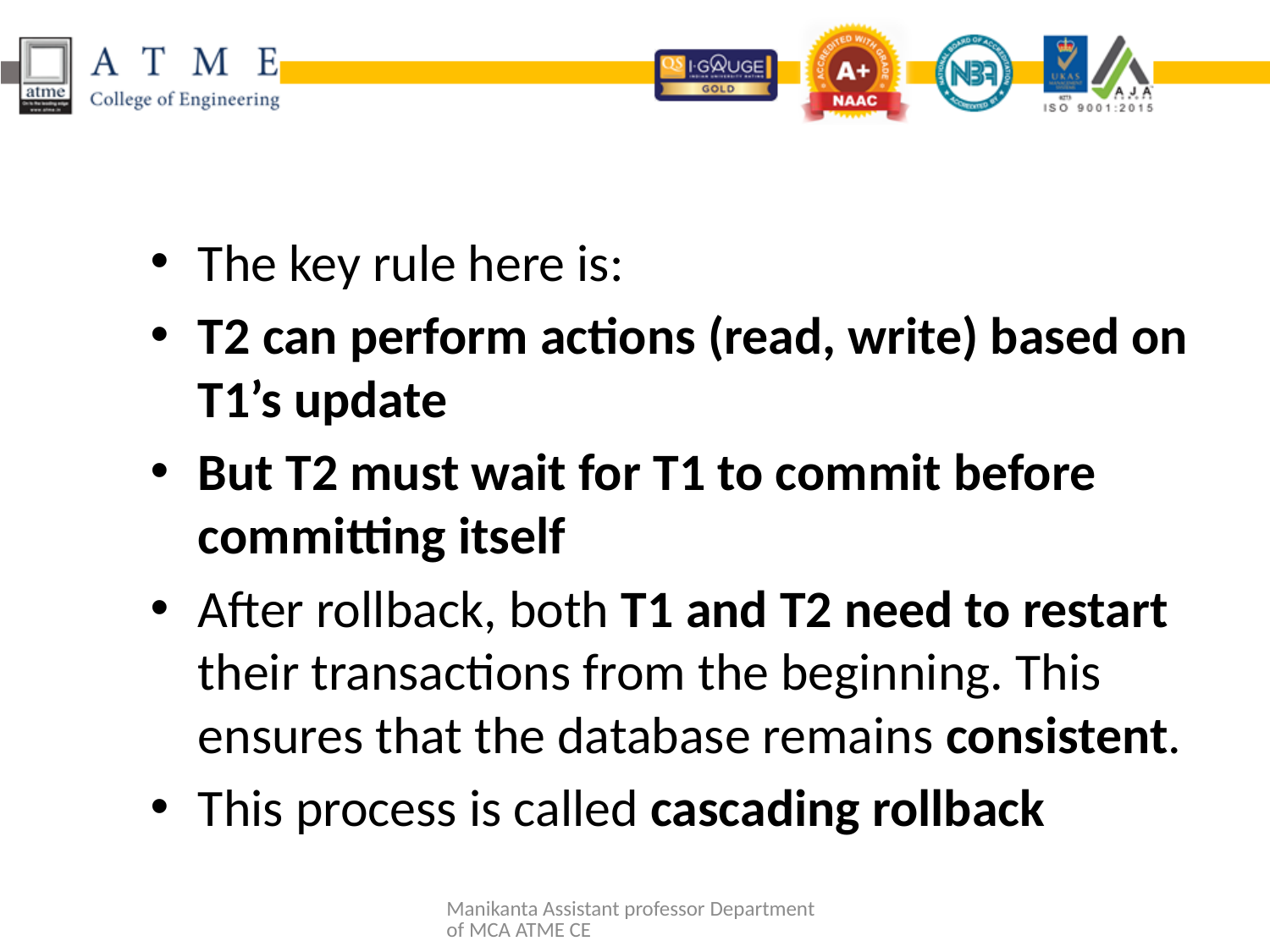

The key rule here is:
T2 can perform actions (read, write) based on T1’s update
But T2 must wait for T1 to commit before committing itself
After rollback, both T1 and T2 need to restart their transactions from the beginning. This ensures that the database remains consistent.
This process is called cascading rollback

Manikanta Assistant professor Department of MCA ATME CE